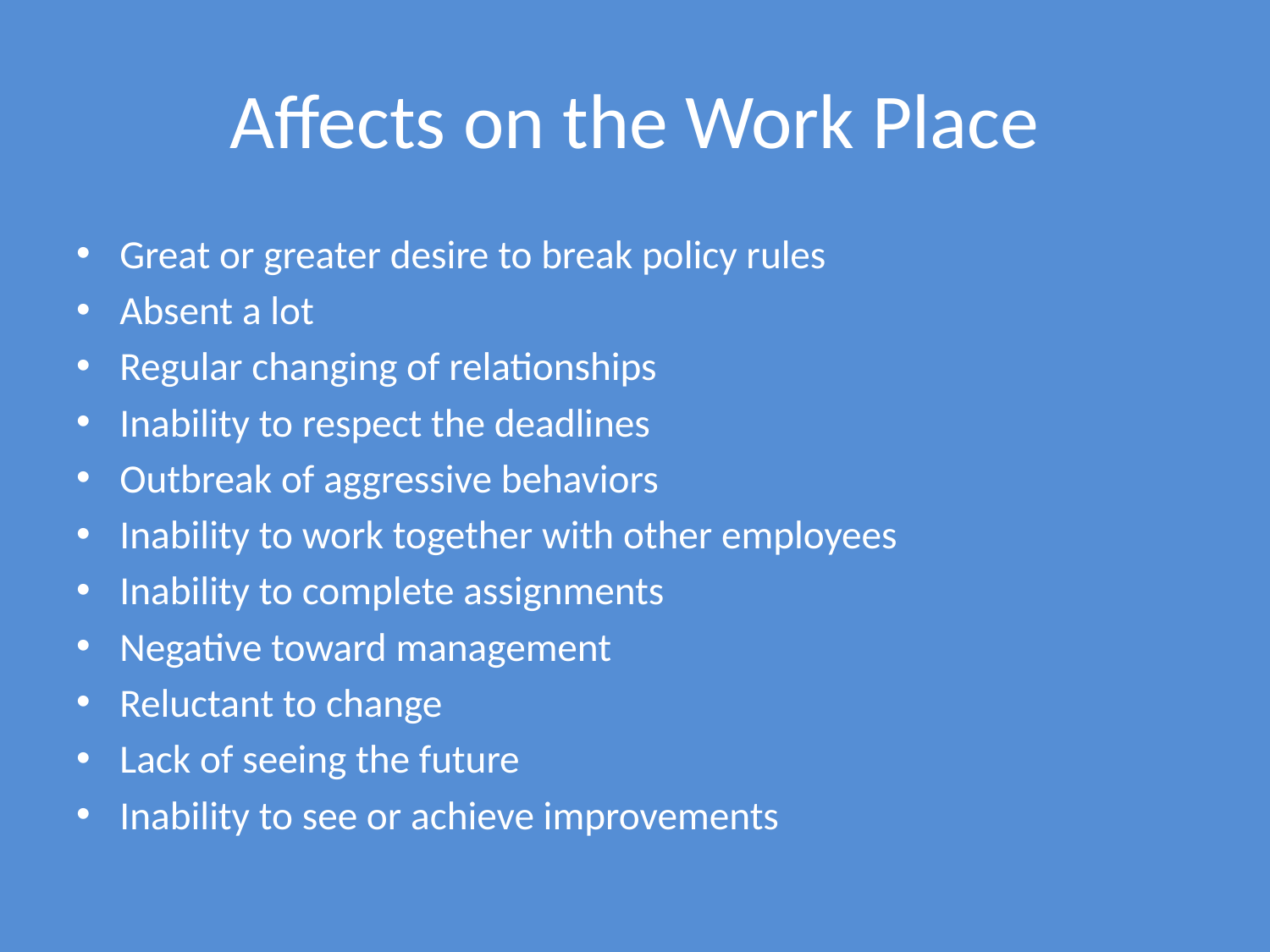

# Affects on the Work Place
Great or greater desire to break policy rules
Absent a lot
Regular changing of relationships
Inability to respect the deadlines
Outbreak of aggressive behaviors
Inability to work together with other employees
Inability to complete assignments
Negative toward management
Reluctant to change
Lack of seeing the future
Inability to see or achieve improvements